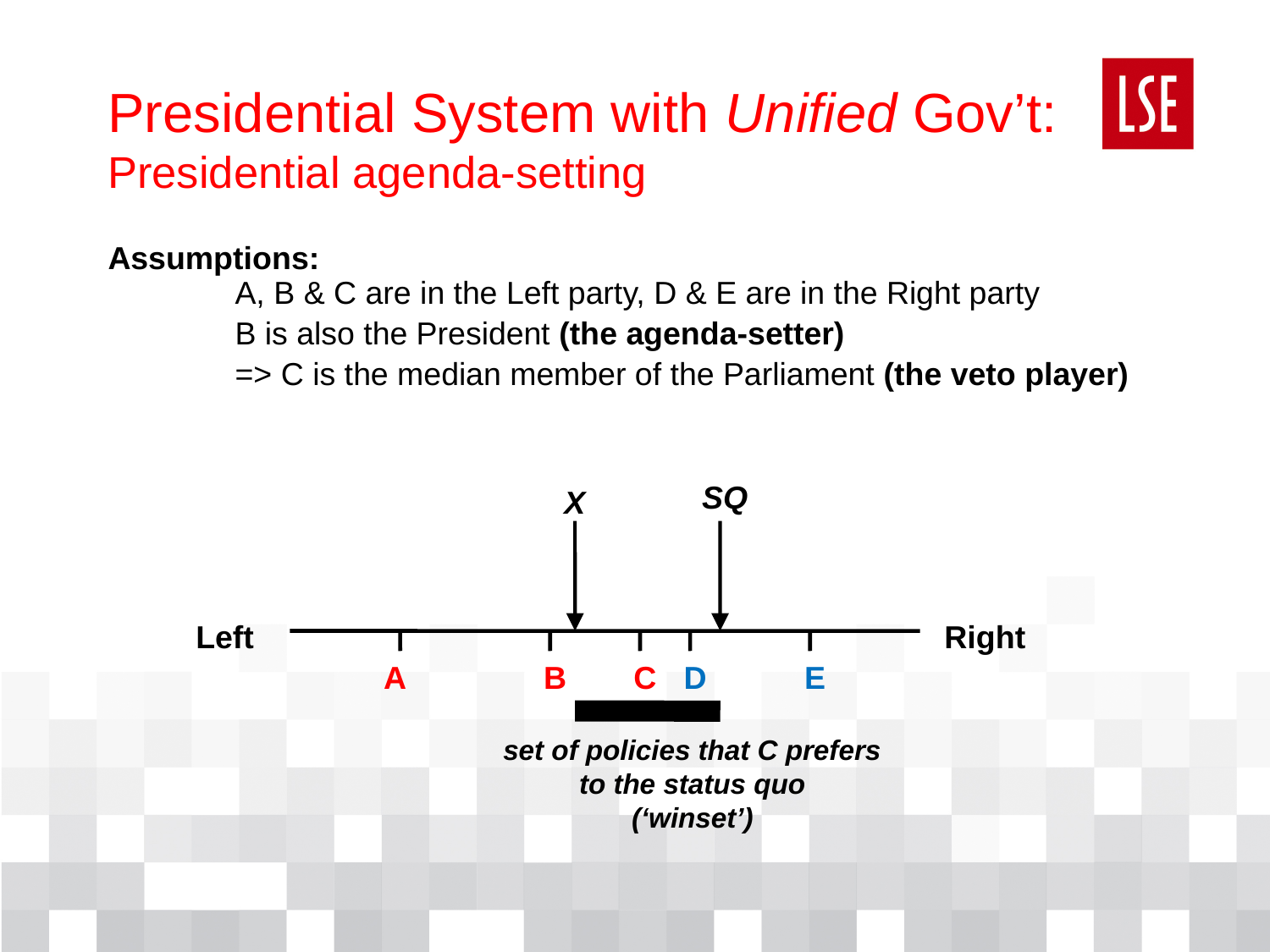

# Presidential System with Unified Gov’t: Presidential agenda-setting
Assumptions:
	A, B & C are in the Left party, D & E are in the Right party
	B is also the President (the agenda-setter)
	=> C is the median member of the Parliament (the veto player)
SQ
X

Left
Right

A
B
C
D
E

set of policies that C prefers to the status quo
(‘winset’)